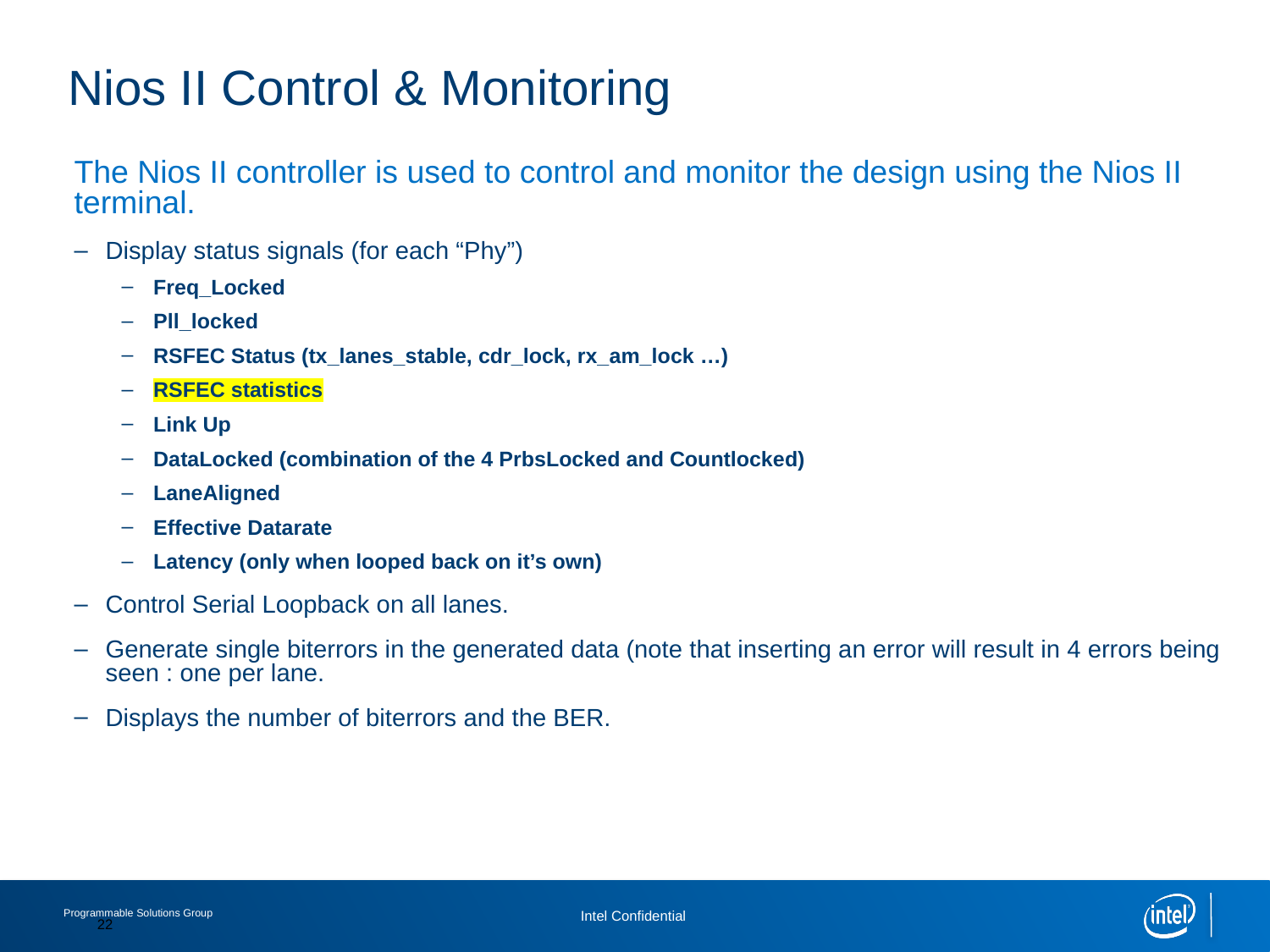

# Nios II Control & Monitoring
The Nios II controller is used to control and monitor the design using the Nios II terminal.
Display status signals (for each “Phy”)
Freq_Locked
Pll_locked
RSFEC Status (tx_lanes_stable, cdr_lock, rx_am_lock …)
RSFEC statistics
Link Up
DataLocked (combination of the 4 PrbsLocked and Countlocked)
LaneAligned
Effective Datarate
Latency (only when looped back on it’s own)
Control Serial Loopback on all lanes.
Generate single biterrors in the generated data (note that inserting an error will result in 4 errors being seen : one per lane.
Displays the number of biterrors and the BER.
22